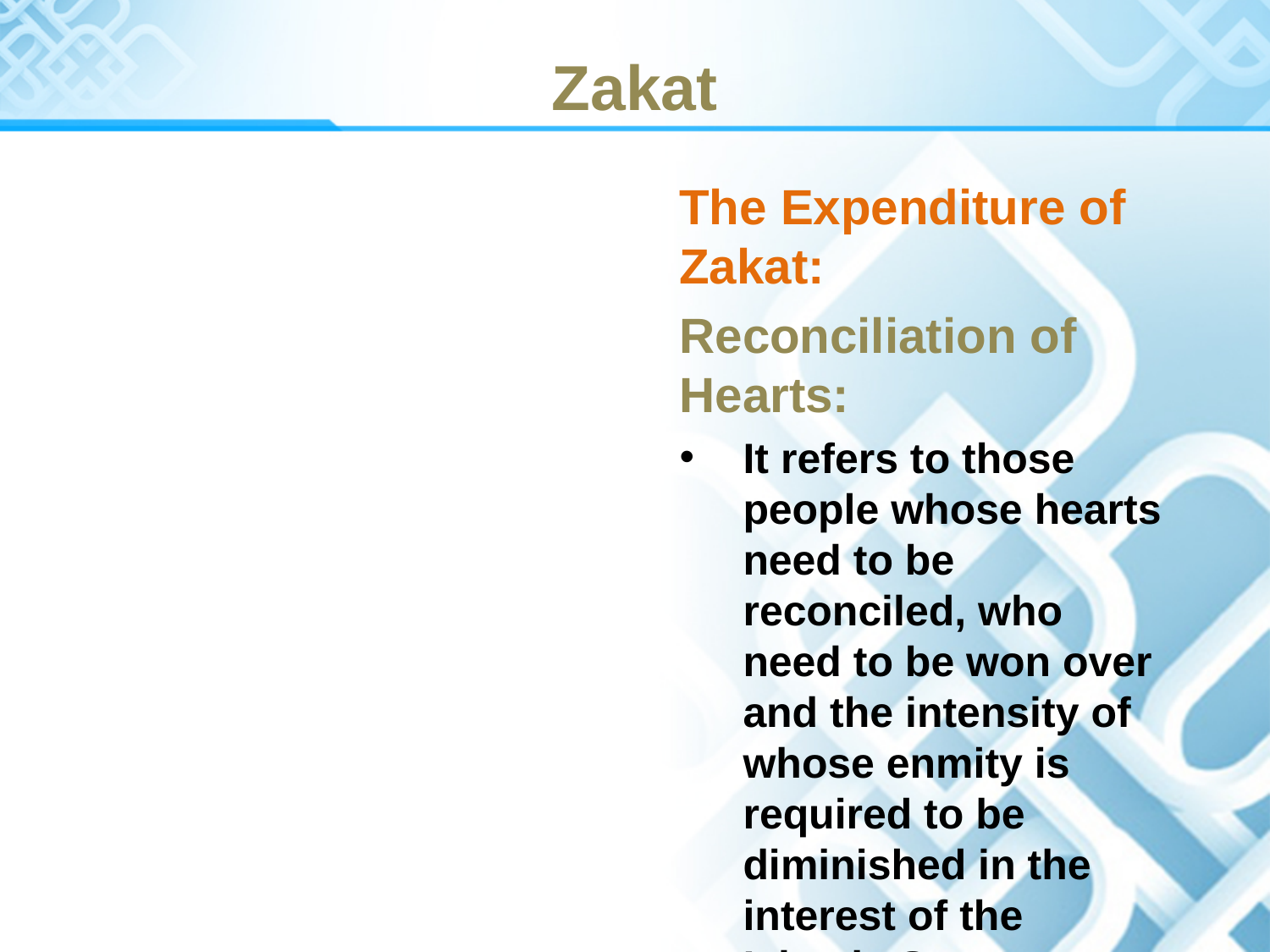

Zakat
The Expenditure of Zakat:
Reconciliation of Hearts:
It refers to those people whose hearts need to be reconciled, who need to be won over and the intensity of whose enmity is required to be diminished in the interest of the Islamic State.